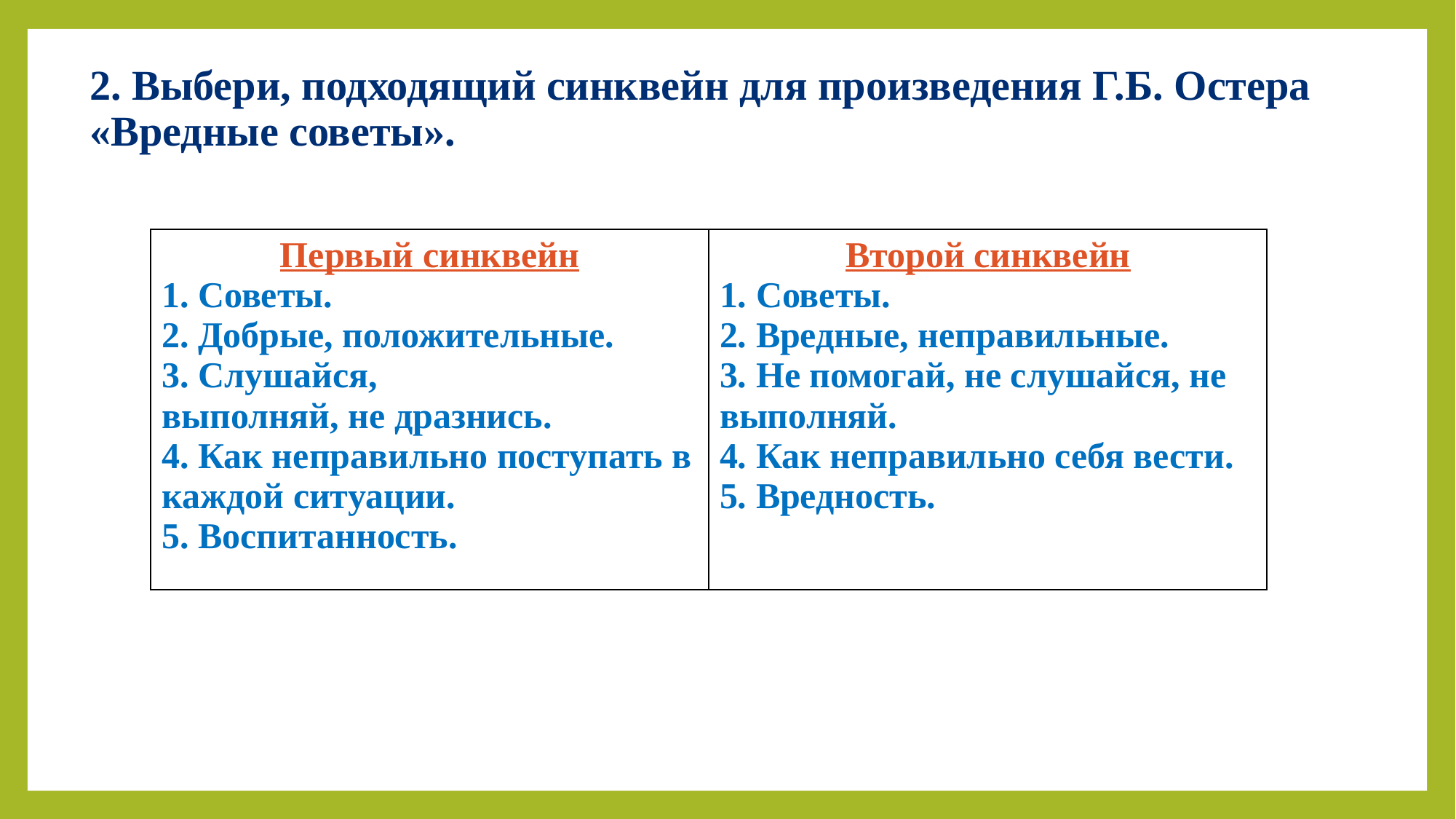

2. Выбери, подходящий синквейн для произведения Г.Б. Остера «Вредные советы».
| Первый синквейн 1. Советы. 2. Добрые, положительные. 3. Слушайся, выполняй, не дразнись. 4. Как неправильно поступать в каждой ситуации. 5. Воспитанность. | Второй синквейн 1. Советы. 2. Вредные, неправильные. 3. Не помогай, не слушайся, не выполняй. 4. Как неправильно себя вести. 5. Вредность. |
| --- | --- |